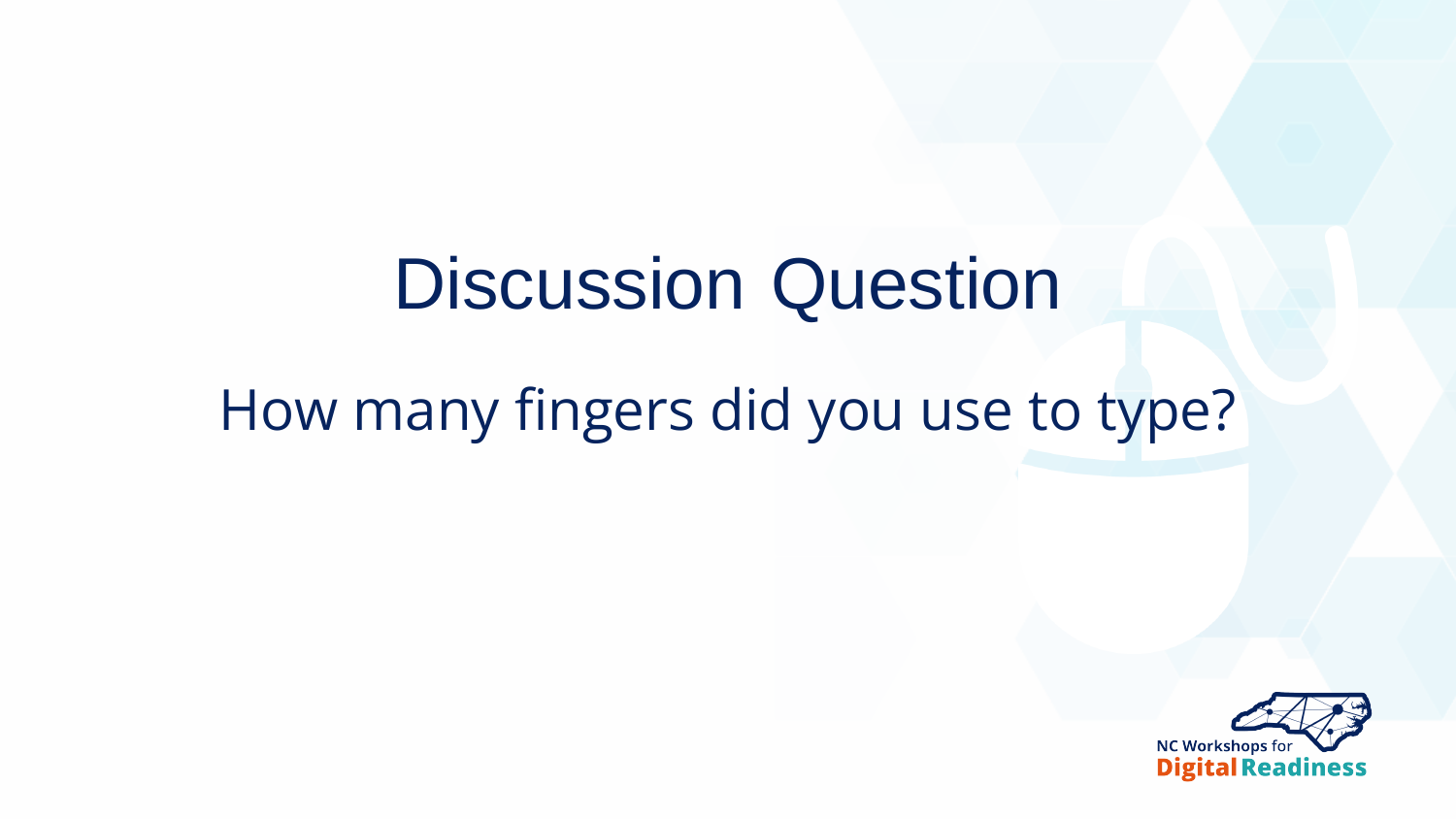

# Discussion Question
How many fingers did you use to type?